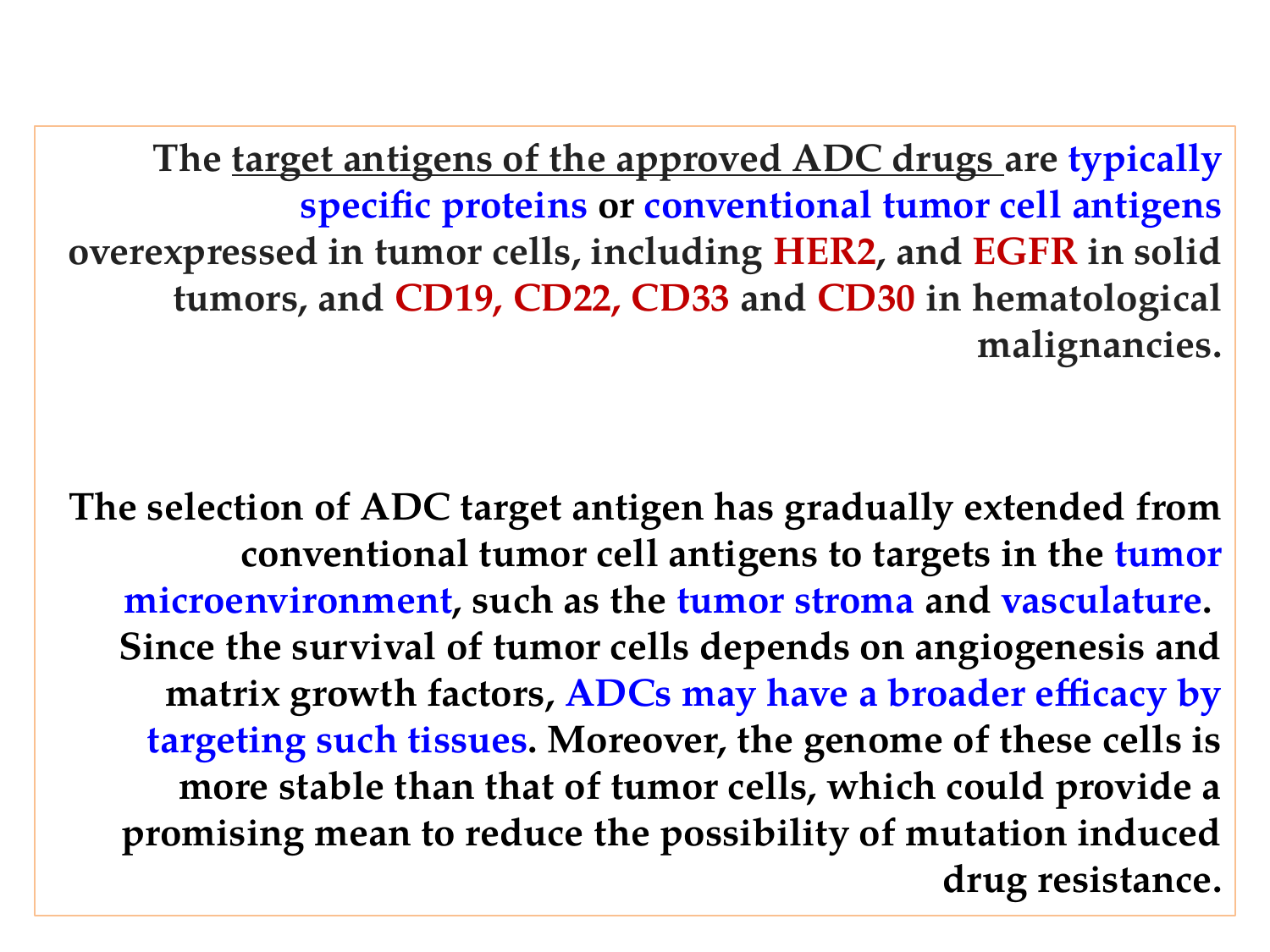

The target antigens of the approved ADC drugs are typically specific proteins or conventional tumor cell antigens overexpressed in tumor cells, including HER2, and EGFR in solid tumors, and CD19, CD22, CD33 and CD30 in hematological malignancies.

The selection of ADC target antigen has gradually extended from conventional tumor cell antigens to targets in the tumor microenvironment, such as the tumor stroma and vasculature.  Since the survival of tumor cells depends on angiogenesis and matrix growth factors, ADCs may have a broader efficacy by targeting such tissues. Moreover, the genome of these cells is more stable than that of tumor cells, which could provide a promising mean to reduce the possibility of mutation induced drug resistance.